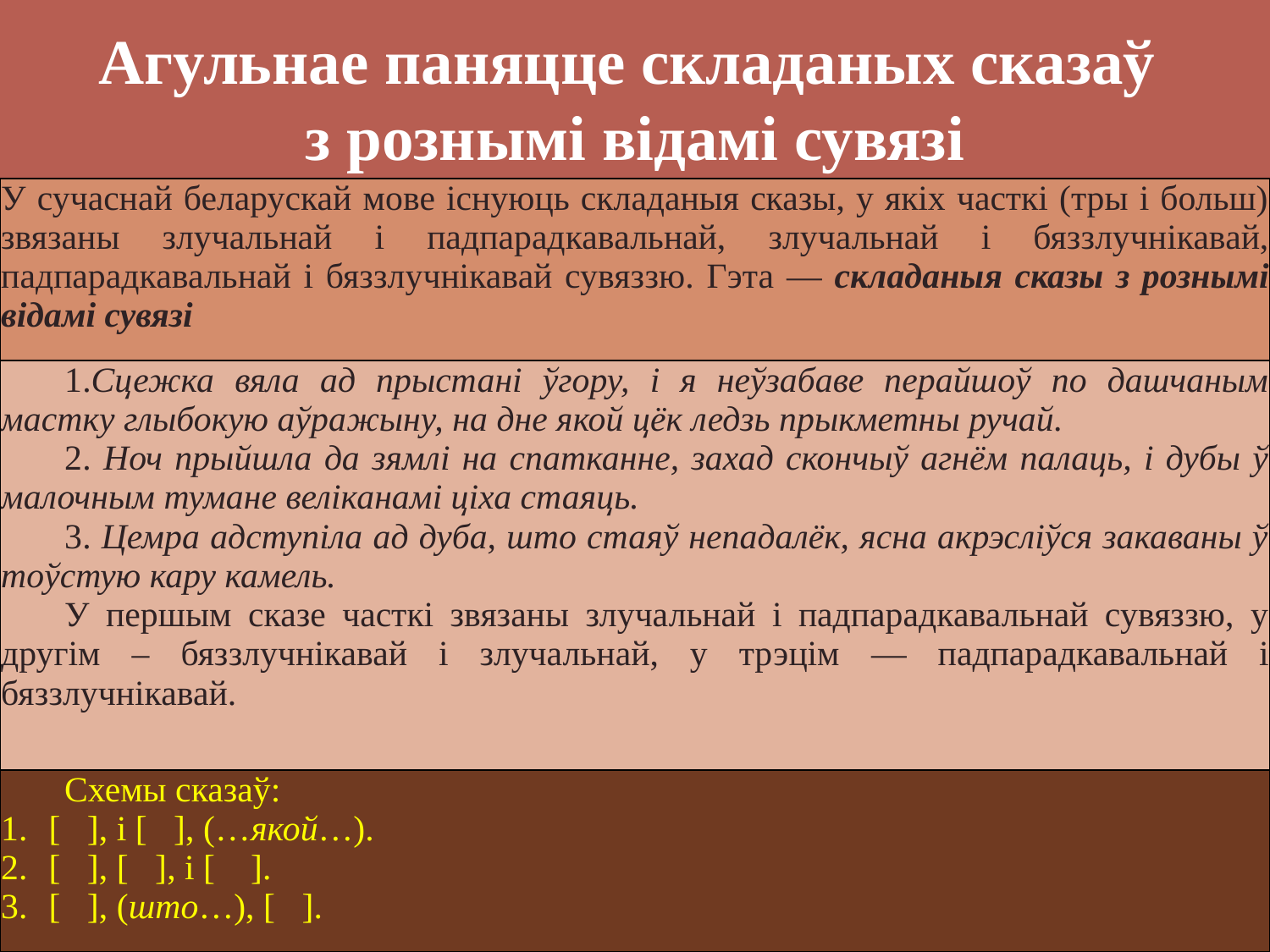

# Агульнае паняцце складаных сказаў з рознымі відамі сувязі
| У сучаснай беларускай мове існуюць складаныя сказы, у якіх часткі (тры і больш) звязаны злучальнай і падпарадкавальнай, злучальнай і бяззлучнікавай, падпарадкавальнай і бяззлучнікавай сувяззю. Гэта — складаныя сказы з рознымі відамі сувязі |
| --- |
| 1.Сцежка вяла ад прыстані ўгору, і я неўзабаве перайшоў по дашчаным мастку глыбокую аўражыну, на дне якой цёк ледзь прыкметны ручай. 2. Ноч прыйшла да зямлі на спатканне, захад скончыў агнём палаць, і дубы ў малочным тумане веліканамі ціха стаяць. 3. Цемра адступіла ад дуба, што стаяў непадалёк, ясна акрэсліўся закаваны ў тоўстую кару камель. У першым сказе часткі звязаны злучальнай і падпарадкавальнай сувяззю, у другім – бяззлучнікавай і злучальнай, у трэцім — падпарадкавальнай і бяззлучнікавай. |
| Схемы сказаў: [ ], і [ ], (…якой…). [ ], [ ], і [ ]. [ ], (што…), [ ]. |